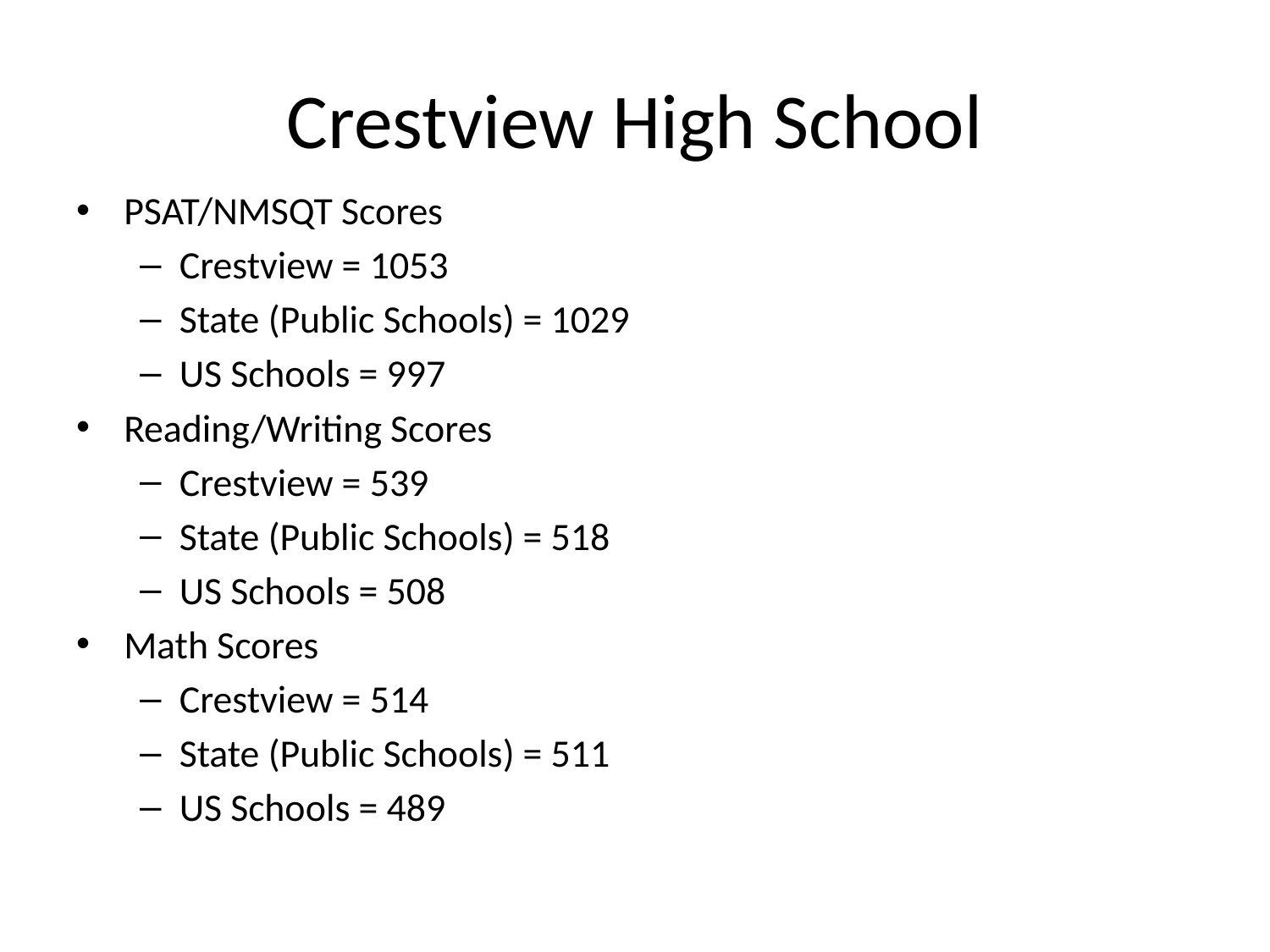

# Crestview High School
PSAT/NMSQT Scores
Crestview = 1053
State (Public Schools) = 1029
US Schools = 997
Reading/Writing Scores
Crestview = 539
State (Public Schools) = 518
US Schools = 508
Math Scores
Crestview = 514
State (Public Schools) = 511
US Schools = 489